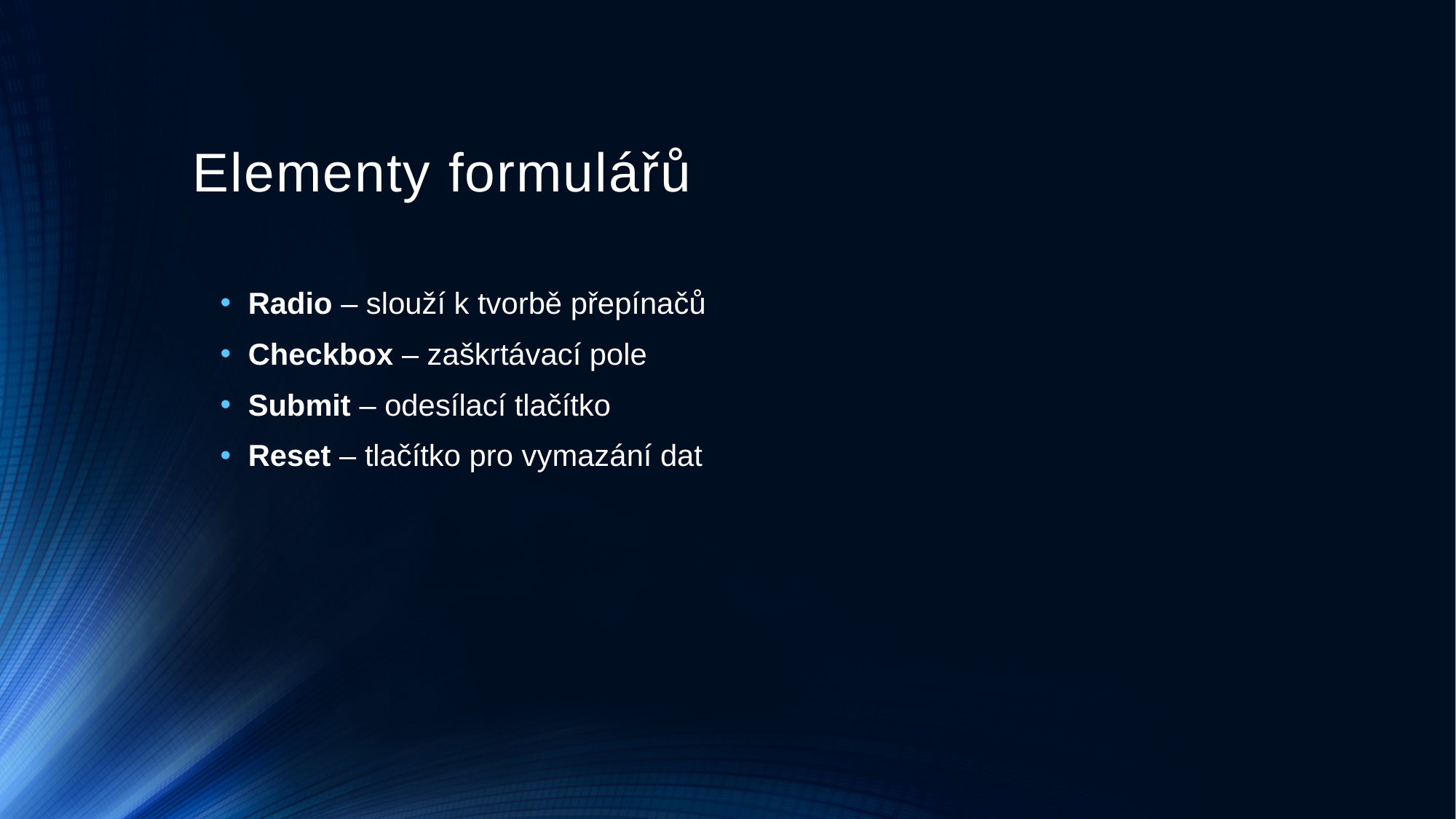

# Elementy formulářů

Radio – slouží k tvorbě přepínačů
Checkbox – zaškrtávací pole
Submit – odesílací tlačítko
Reset – tlačítko pro vymazání dat